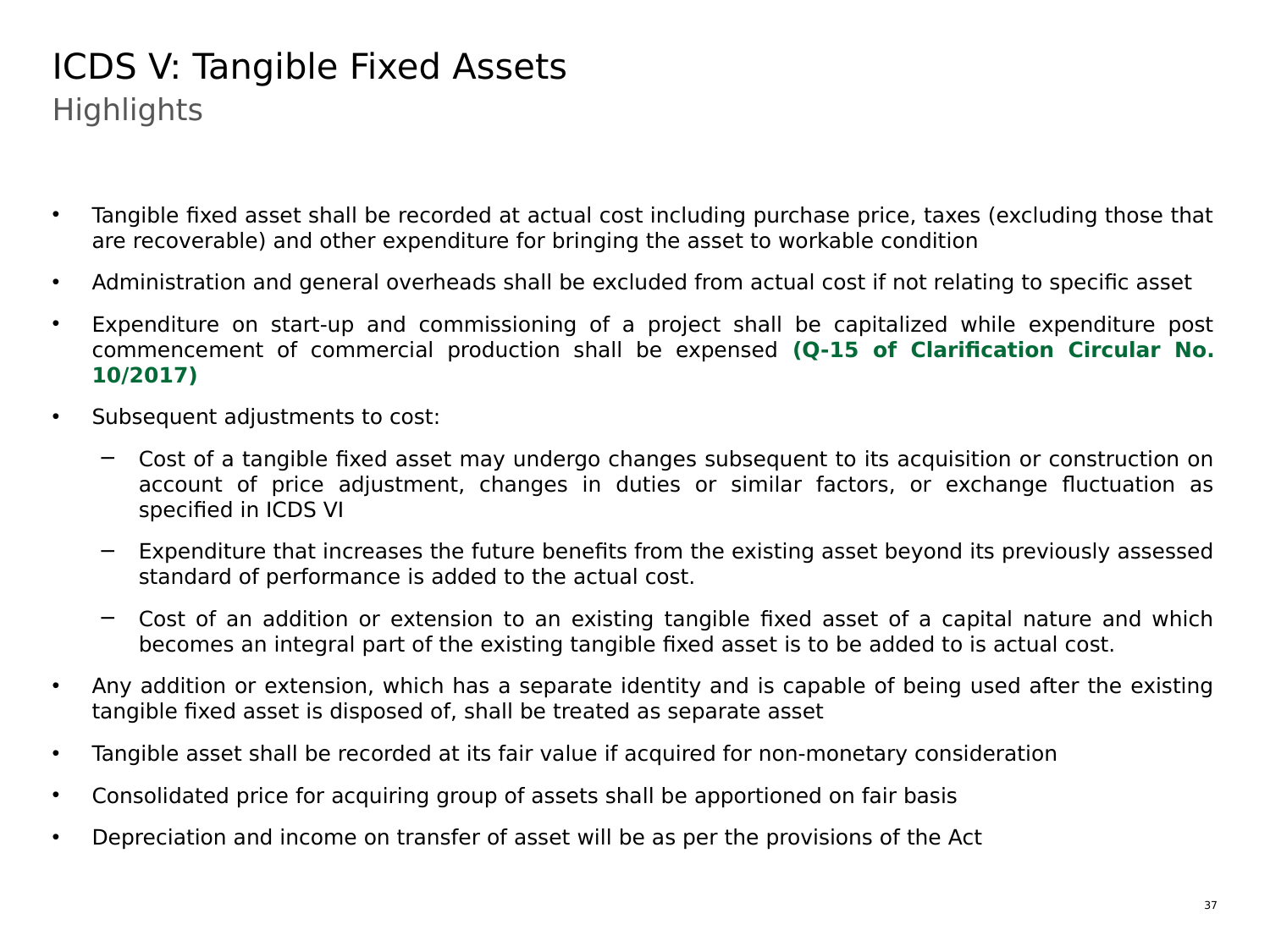

# ICDS V: Tangible Fixed Assets
Highlights
Tangible fixed asset shall be recorded at actual cost including purchase price, taxes (excluding those that are recoverable) and other expenditure for bringing the asset to workable condition
Administration and general overheads shall be excluded from actual cost if not relating to specific asset
Expenditure on start-up and commissioning of a project shall be capitalized while expenditure post commencement of commercial production shall be expensed (Q-15 of Clarification Circular No. 10/2017)
Subsequent adjustments to cost:
Cost of a tangible fixed asset may undergo changes subsequent to its acquisition or construction on account of price adjustment, changes in duties or similar factors, or exchange fluctuation as specified in ICDS VI
Expenditure that increases the future benefits from the existing asset beyond its previously assessed standard of performance is added to the actual cost.
Cost of an addition or extension to an existing tangible fixed asset of a capital nature and which becomes an integral part of the existing tangible fixed asset is to be added to is actual cost.
Any addition or extension, which has a separate identity and is capable of being used after the existing tangible fixed asset is disposed of, shall be treated as separate asset
Tangible asset shall be recorded at its fair value if acquired for non-monetary consideration
Consolidated price for acquiring group of assets shall be apportioned on fair basis
Depreciation and income on transfer of asset will be as per the provisions of the Act